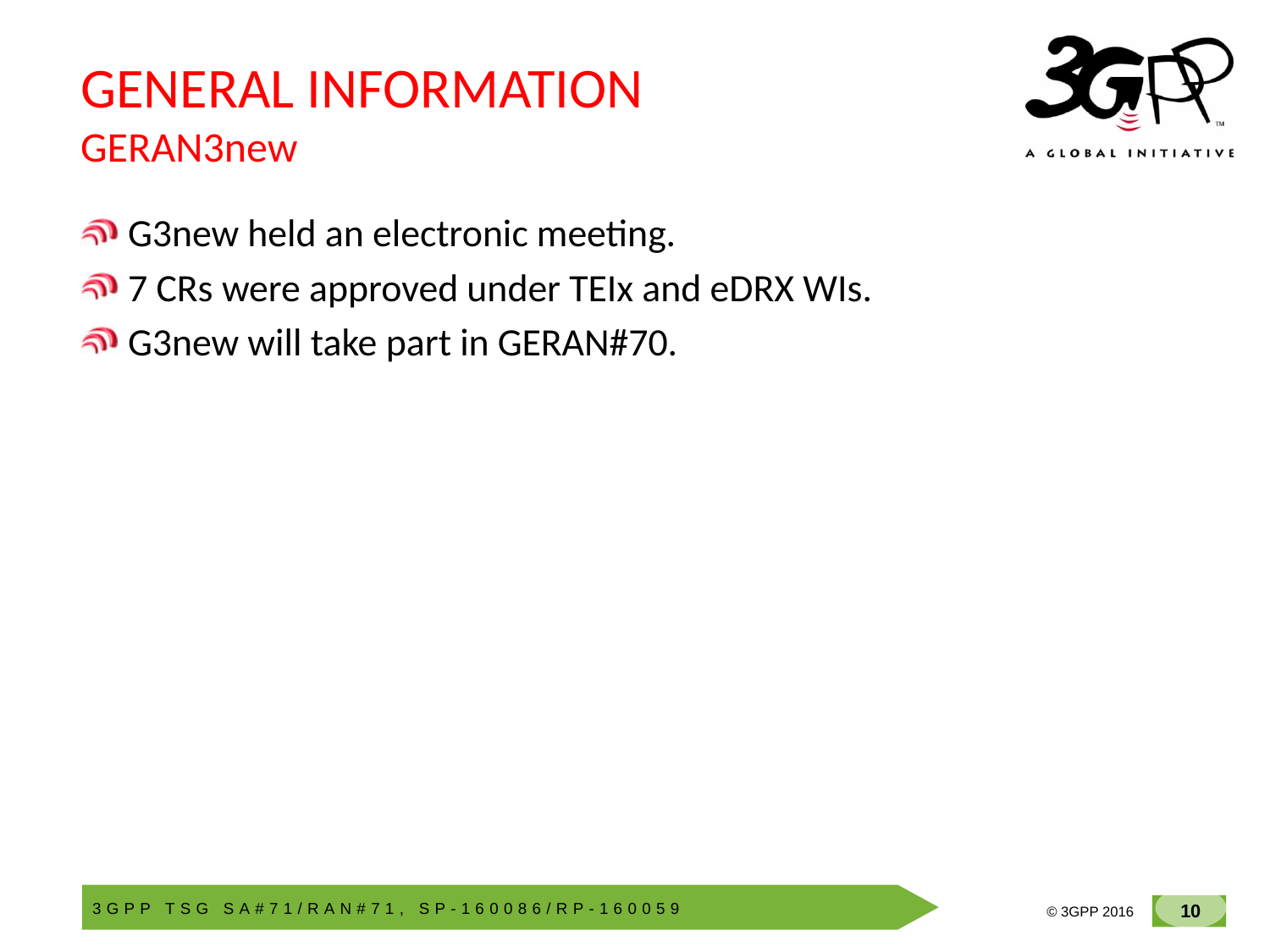

# GENERAL INFORMATION GERAN3new
G3new held an electronic meeting.
7 CRs were approved under TEIx and eDRX WIs.
G3new will take part in GERAN#70.